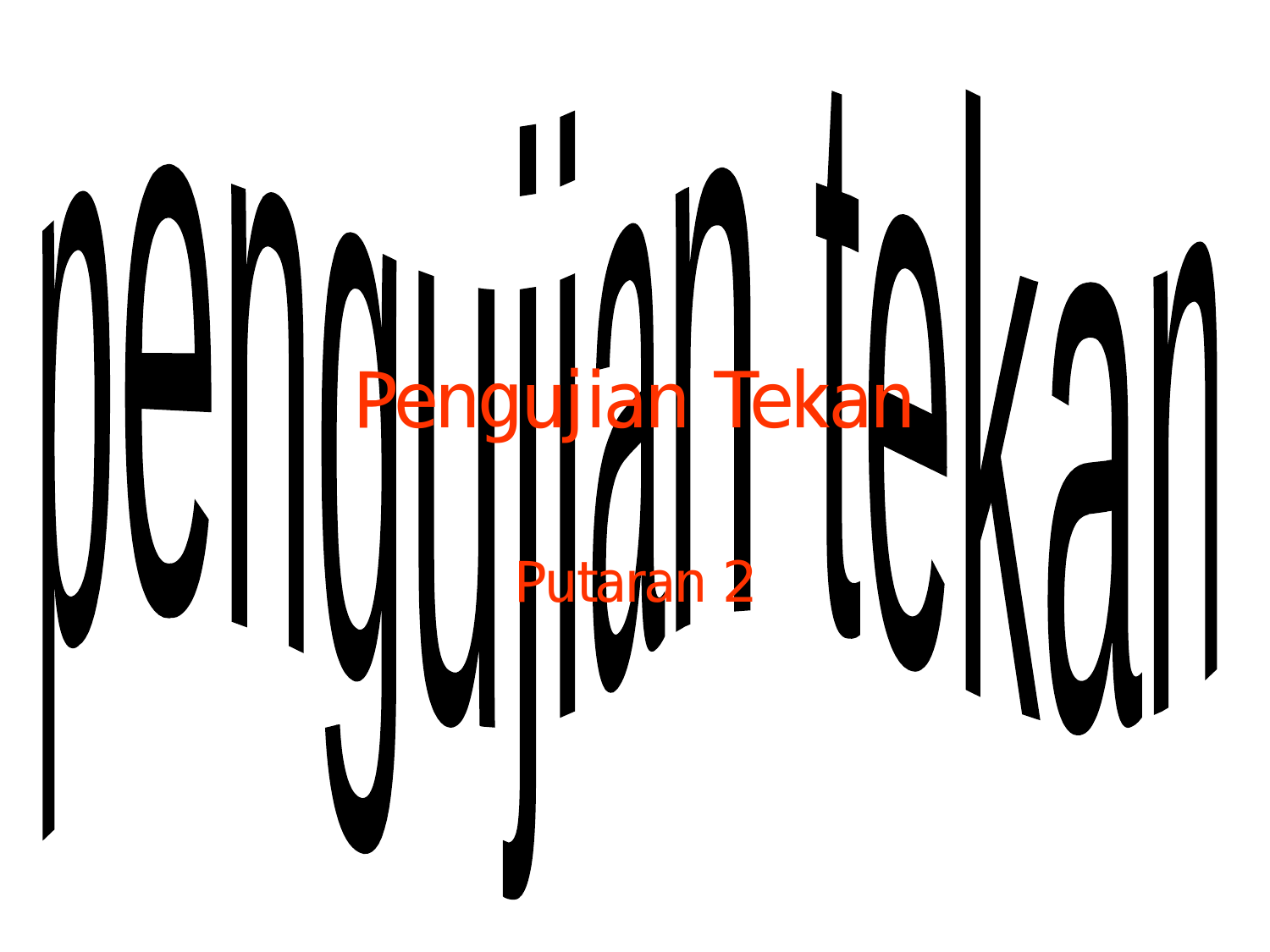

pengujian tekan
# Pengujian Tekan
Putaran 2